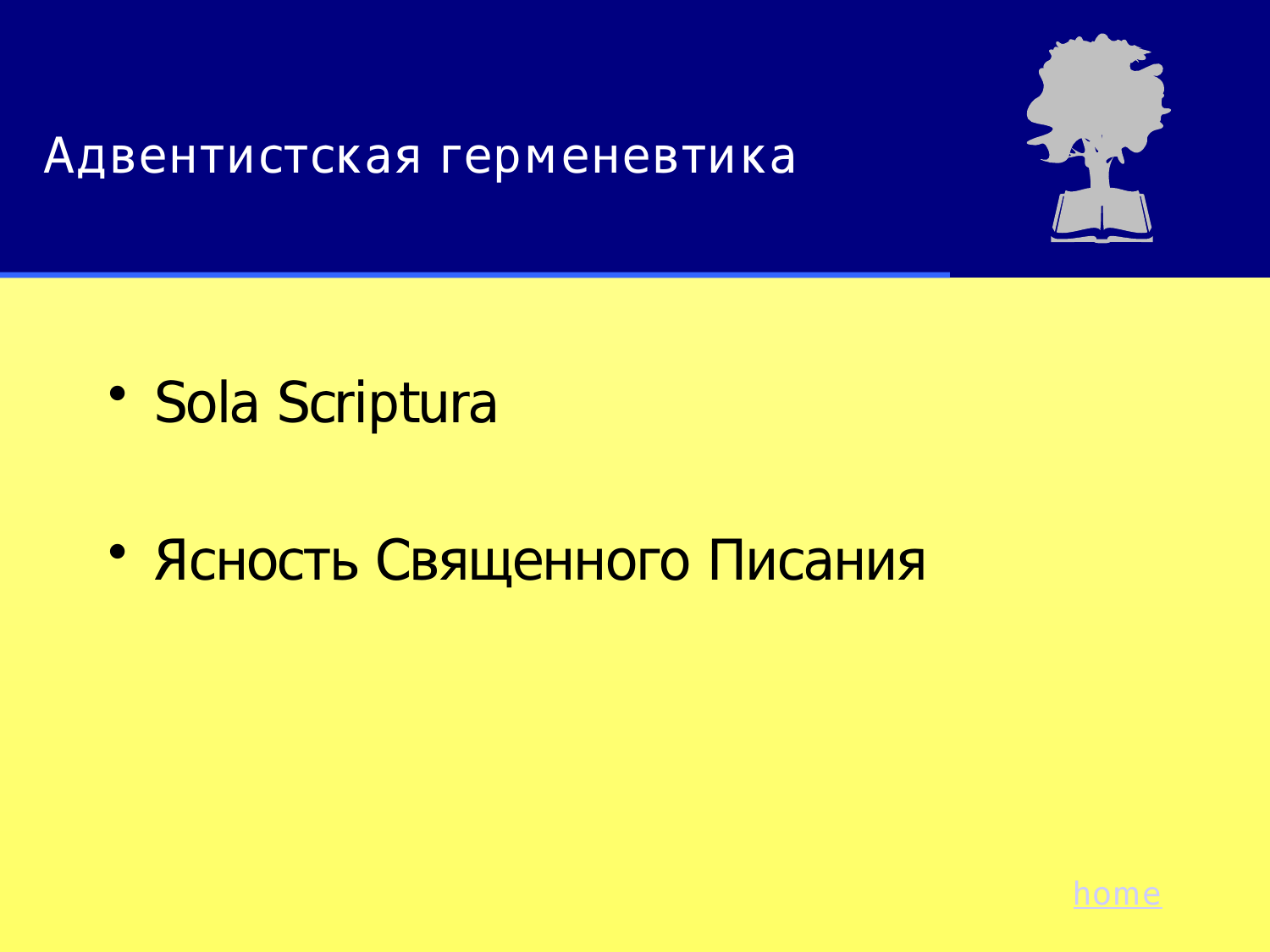

# Адвентистская герменевтика
Sola Scriptura

Ясность Священного Писания